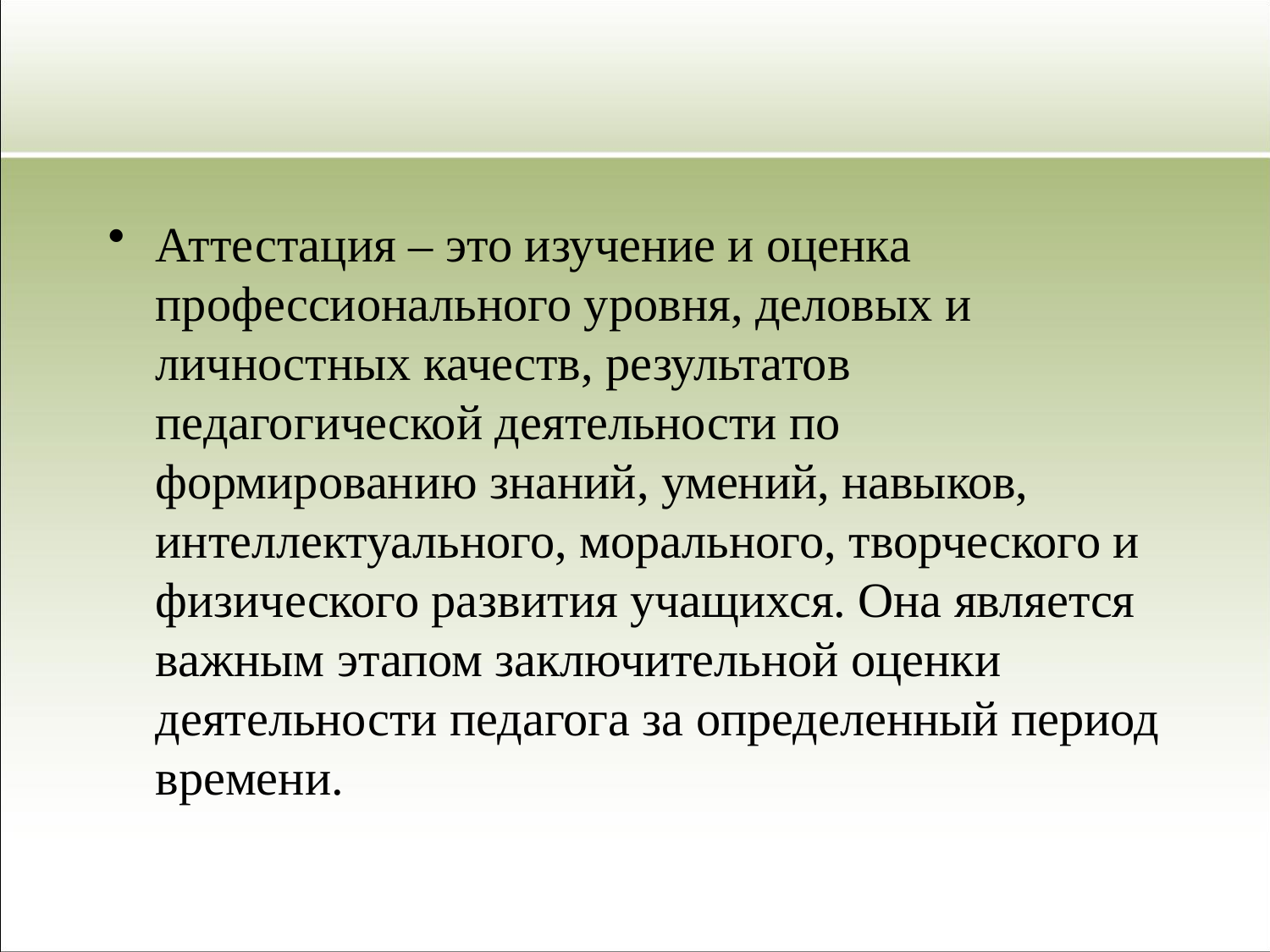

#
Аттестация – это изучение и оценка профессионального уровня, деловых и личностных качеств, результатов педагогической деятельности по формированию знаний, умений, навыков, интеллектуального, морального, творческого и физического развития учащихся. Она является важным этапом заключительной оценки деятельности педагога за определенный период времени.